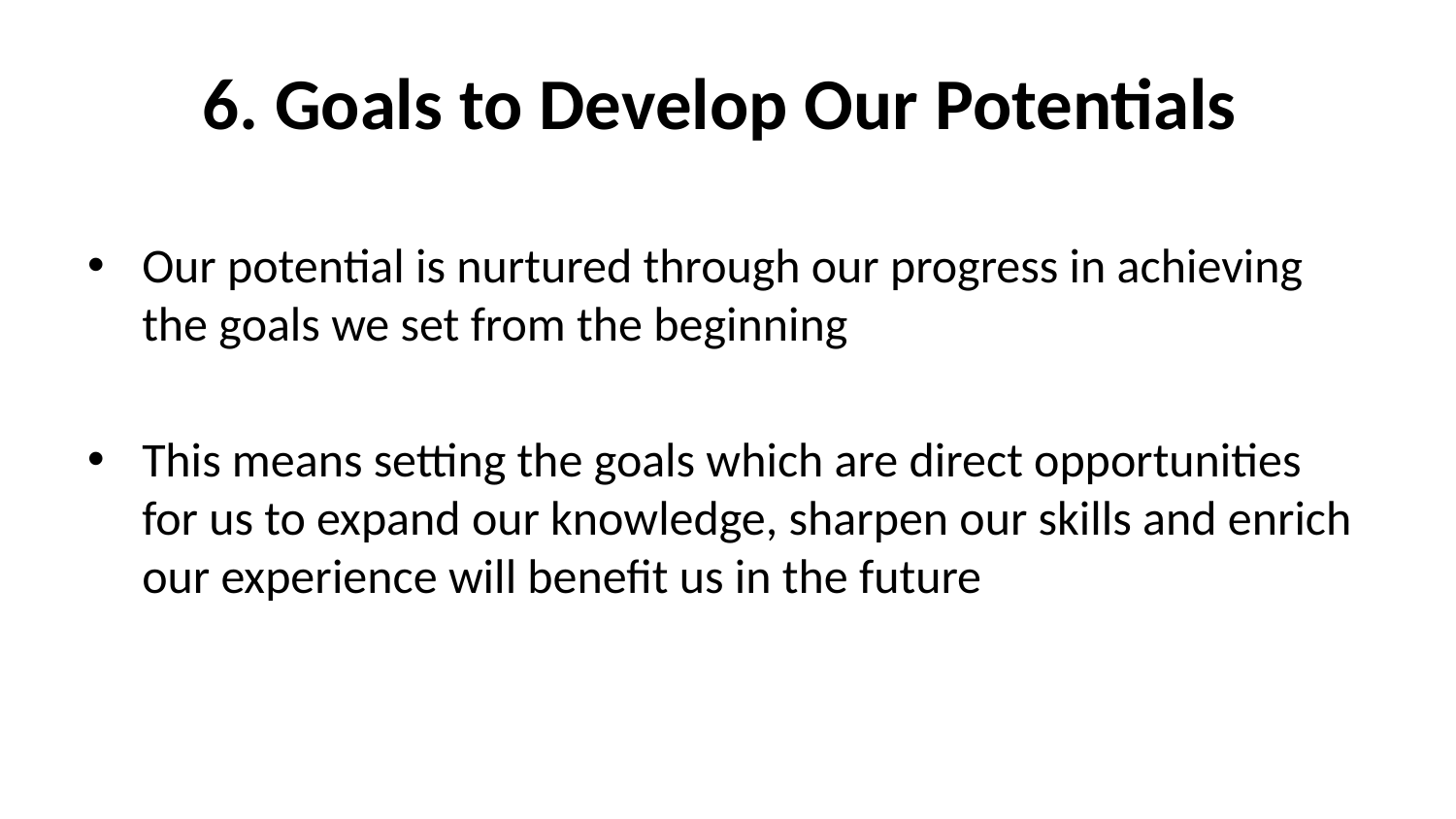

# 6. Goals to Develop Our Potentials
Our potential is nurtured through our progress in achieving the goals we set from the beginning

This means setting the goals which are direct opportunities for us to expand our knowledge, sharpen our skills and enrich our experience will benefit us in the future